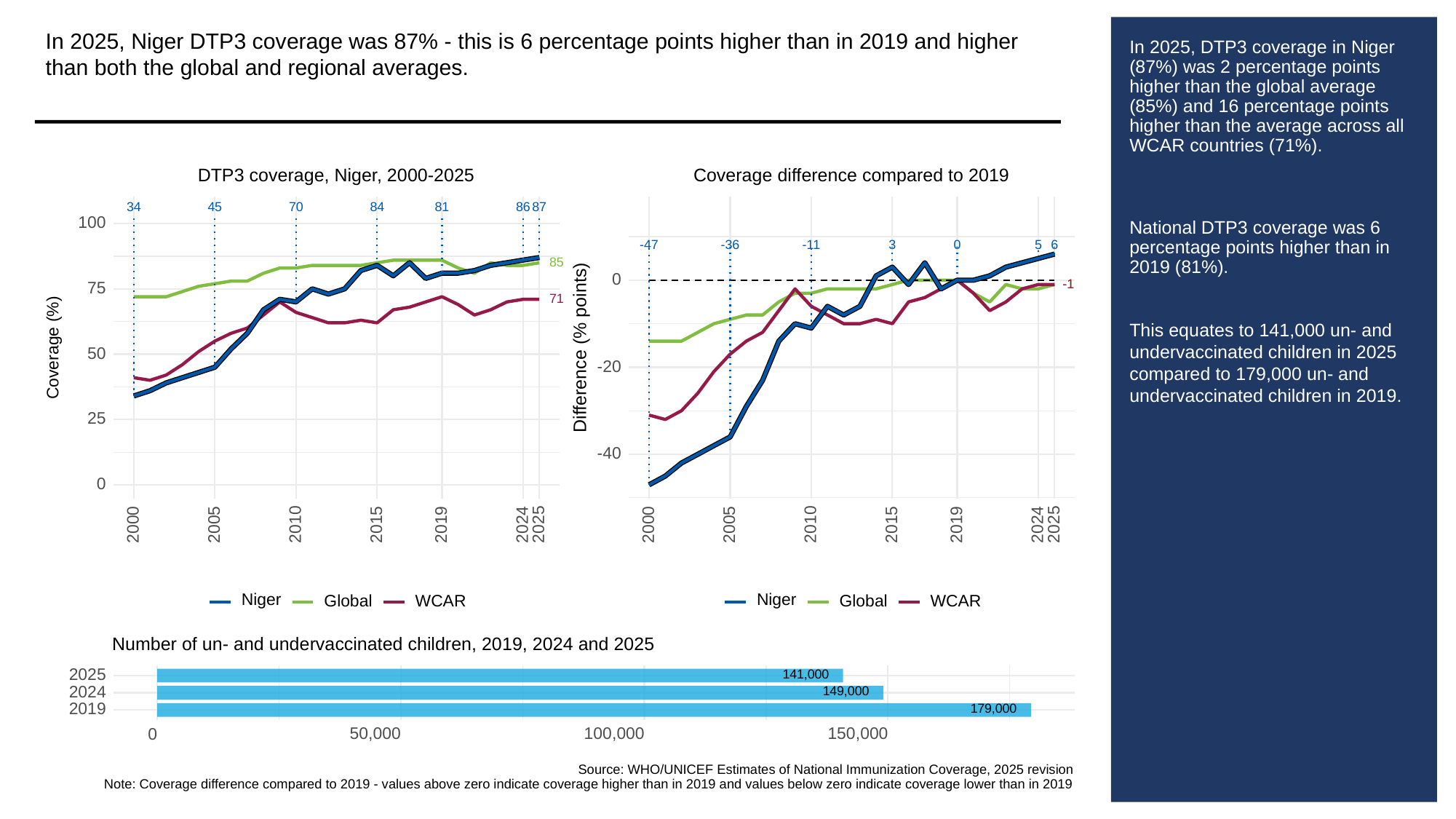

In 2025, Niger DTP3 coverage was 87% - this is 6 percentage points higher than in 2019 and higher than both the global and regional averages.
# In 2025, DTP3 coverage in Niger (87%) was 2 percentage points higher than the global average (85%) and 16 percentage points higher than the average across all WCAR countries (71%).

National DTP3 coverage was 6 percentage points higher than in 2019 (81%).

This equates to 141,000 un- and undervaccinated children in 2025 compared to 179,000 un- and undervaccinated children in 2019.

Coverage difference compared to 2019
DTP3 coverage, Niger, 2000-2025

34
70
84
81
86
87
45
100

-36
3
0
6
-11
5
-47

85

0
-1
-1

75

71

Difference (% points)
Coverage (%)
50

-20

25

-40

0

2000
2005
2010
2015
2019
2024
2025
2000
2005
2010
2015
2019
2024
2025
Niger
Niger
Global
WCAR
Global
WCAR

Number of un- and undervaccinated children, 2019, 2024 and 2025

141,000
2025

149,000
2024

179,000
2019

50,000
100,000
150,000
0
Source: WHO/UNICEF Estimates of National Immunization Coverage, 2025 revision
Note: Coverage difference compared to 2019 - values above zero indicate coverage higher than in 2019 and values below zero indicate coverage lower than in 2019